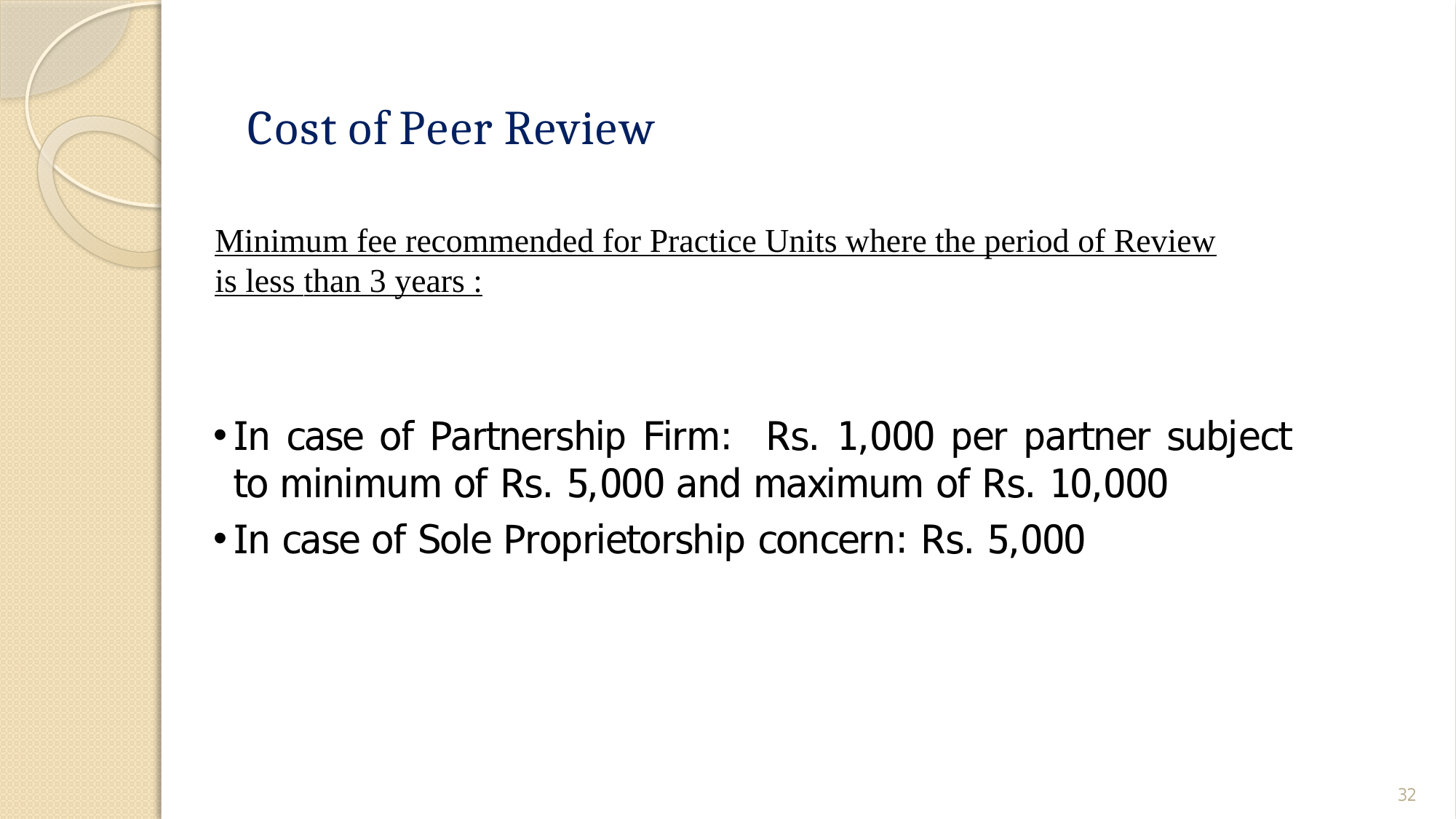

Cost of Peer Review
Minimum fee recommended for Practice Units where the period of Review is less than 3 years :

In case of Partnership Firm:  Rs. 1,000 per partner subject to minimum of Rs. 5,000 and maximum of Rs. 10,000
In case of Sole Proprietorship concern: Rs. 5,000

32